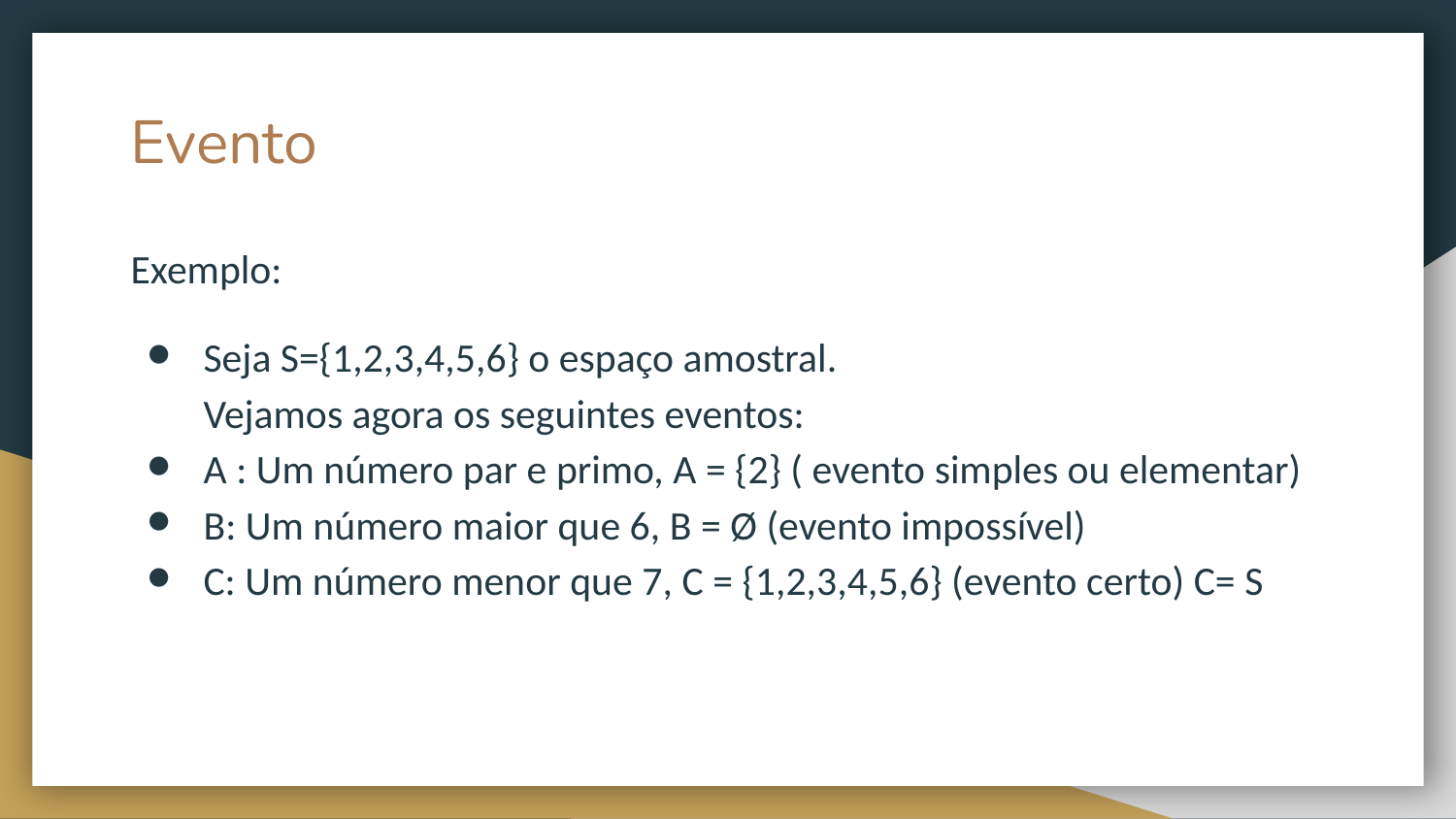

# Evento
Exemplo:
Seja S={1,2,3,4,5,6} o espaço amostral.
Vejamos agora os seguintes eventos:
A : Um número par e primo, A = {2} ( evento simples ou elementar)
B: Um número maior que 6, B = Ø (evento impossível)
C: Um número menor que 7, C = {1,2,3,4,5,6} (evento certo) C= S